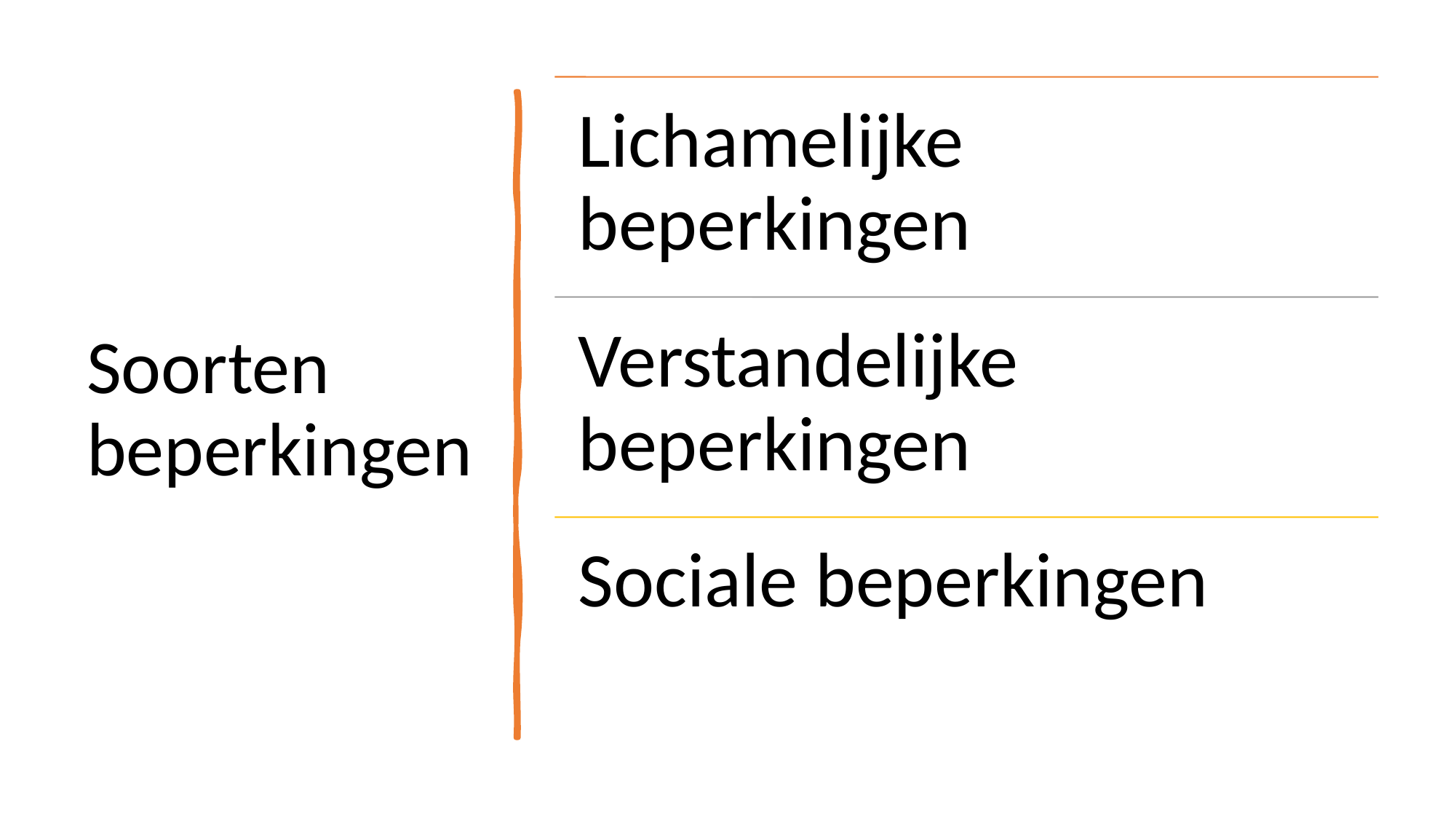

Lichamelijke beperkingen
Verstandelijke beperkingen
Sociale beperkingen
# Soorten beperkingen